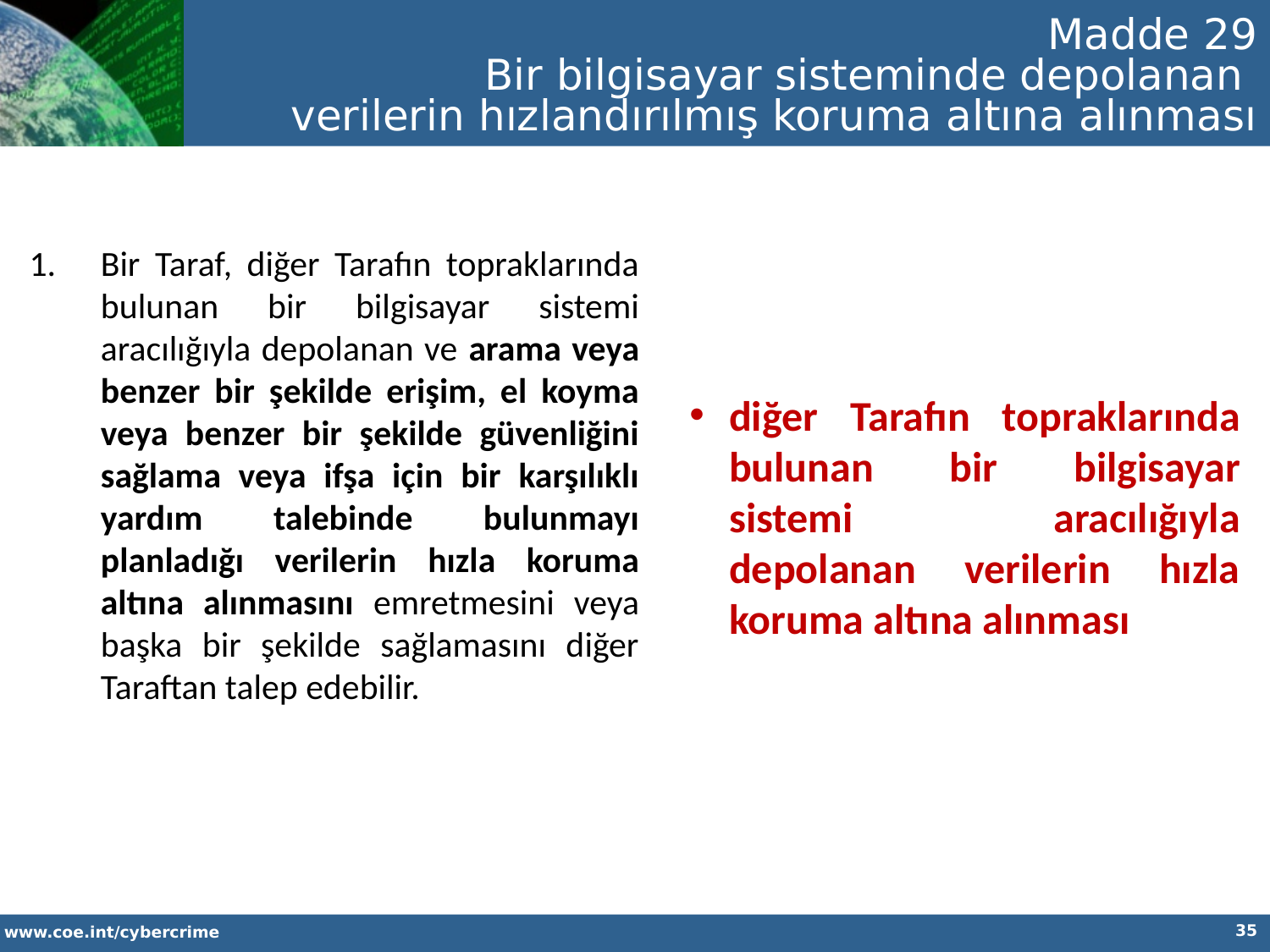

Madde 29
Bir bilgisayar sisteminde depolanan
verilerin hızlandırılmış koruma altına alınması
Bir Taraf, diğer Tarafın topraklarında bulunan bir bilgisayar sistemi aracılığıyla depolanan ve arama veya benzer bir şekilde erişim, el koyma veya benzer bir şekilde güvenliğini sağlama veya ifşa için bir karşılıklı yardım talebinde bulunmayı planladığı verilerin hızla koruma altına alınmasını emretmesini veya başka bir şekilde sağlamasını diğer Taraftan talep edebilir.
diğer Tarafın topraklarında bulunan bir bilgisayar sistemi aracılığıyla depolanan verilerin hızla koruma altına alınması
35